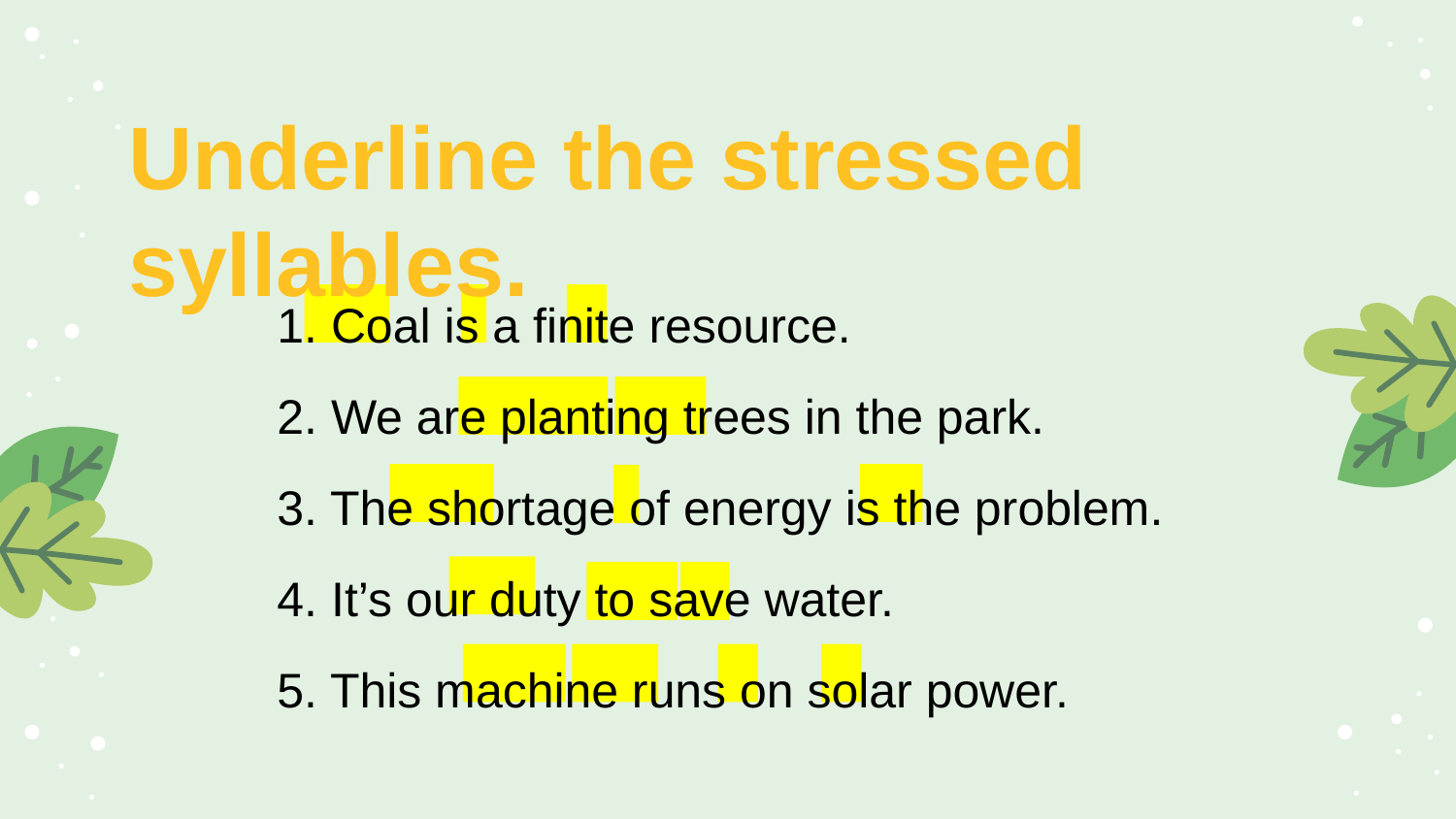

# Underline the stressed syllables.
1. Coal is a finite resource.
2. We are planting trees in the park.
3. The shortage of energy is the problem.
4. It’s our duty to save water.
5. This machine runs on solar power.